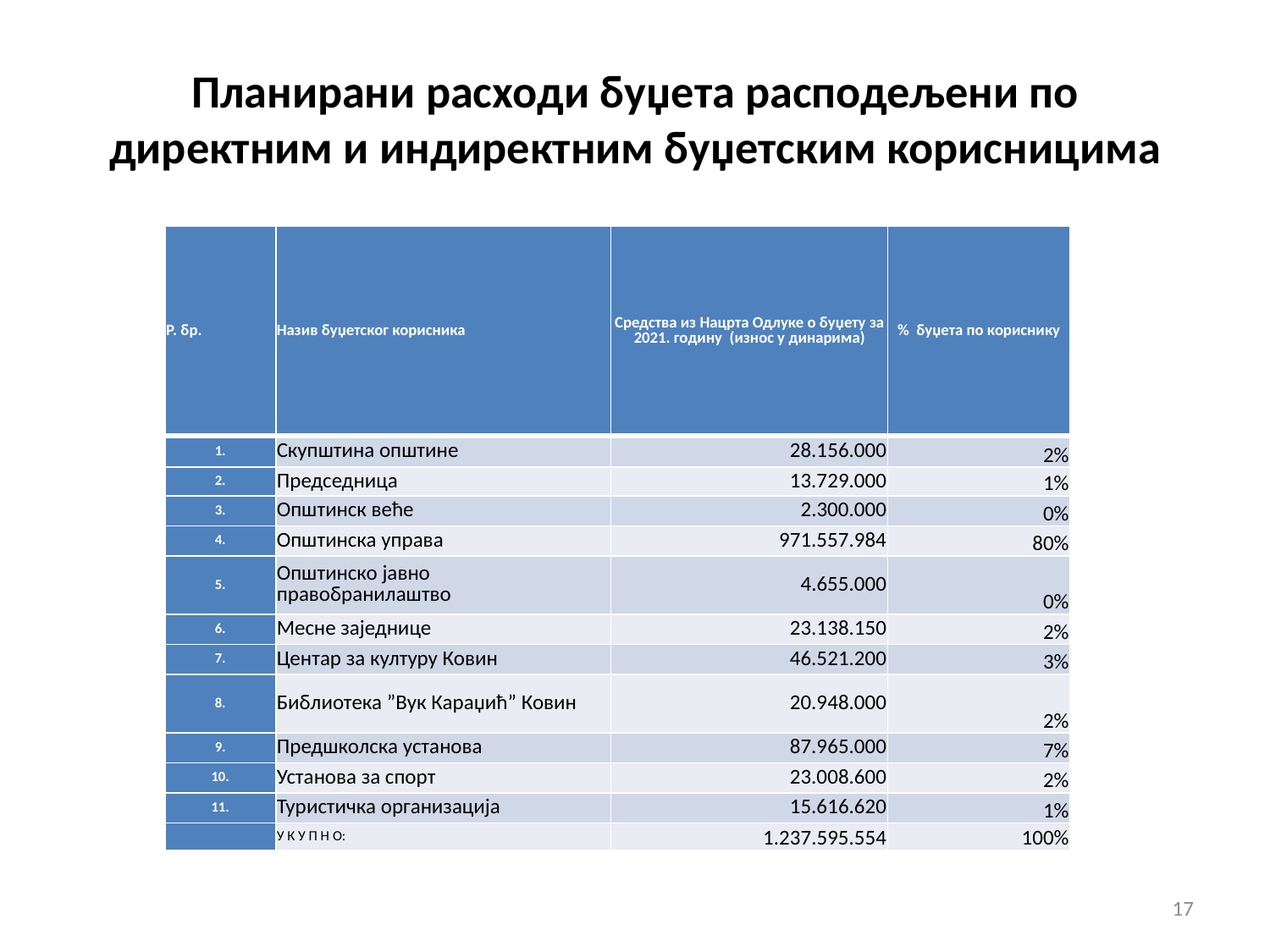

# Планирани расходи буџета расподељени по директним и индиректним буџетским корисницима
| Р. бр. | Назив буџетског корисника | Средства из Нацрта Одлуке о буџету за 2021. годину (износ у динарима) | % буџета по кориснику |
| --- | --- | --- | --- |
| 1. | Скупштина општине | 28.156.000 | 2% |
| 2. | Председница | 13.729.000 | 1% |
| 3. | Општинск веће | 2.300.000 | 0% |
| 4. | Општинска управа | 971.557.984 | 80% |
| 5. | Општинско јавно правобранилаштво | 4.655.000 | 0% |
| 6. | Месне заједнице | 23.138.150 | 2% |
| 7. | Центар за културу Ковин | 46.521.200 | 3% |
| 8. | Библиотека ”Вук Караџић” Ковин | 20.948.000 | 2% |
| 9. | Предшколска установа | 87.965.000 | 7% |
| 10. | Установа за спорт | 23.008.600 | 2% |
| 11. | Туристичка организација | 15.616.620 | 1% |
|  | У К У П Н О: | 1.237.595.554 | 100% |
17